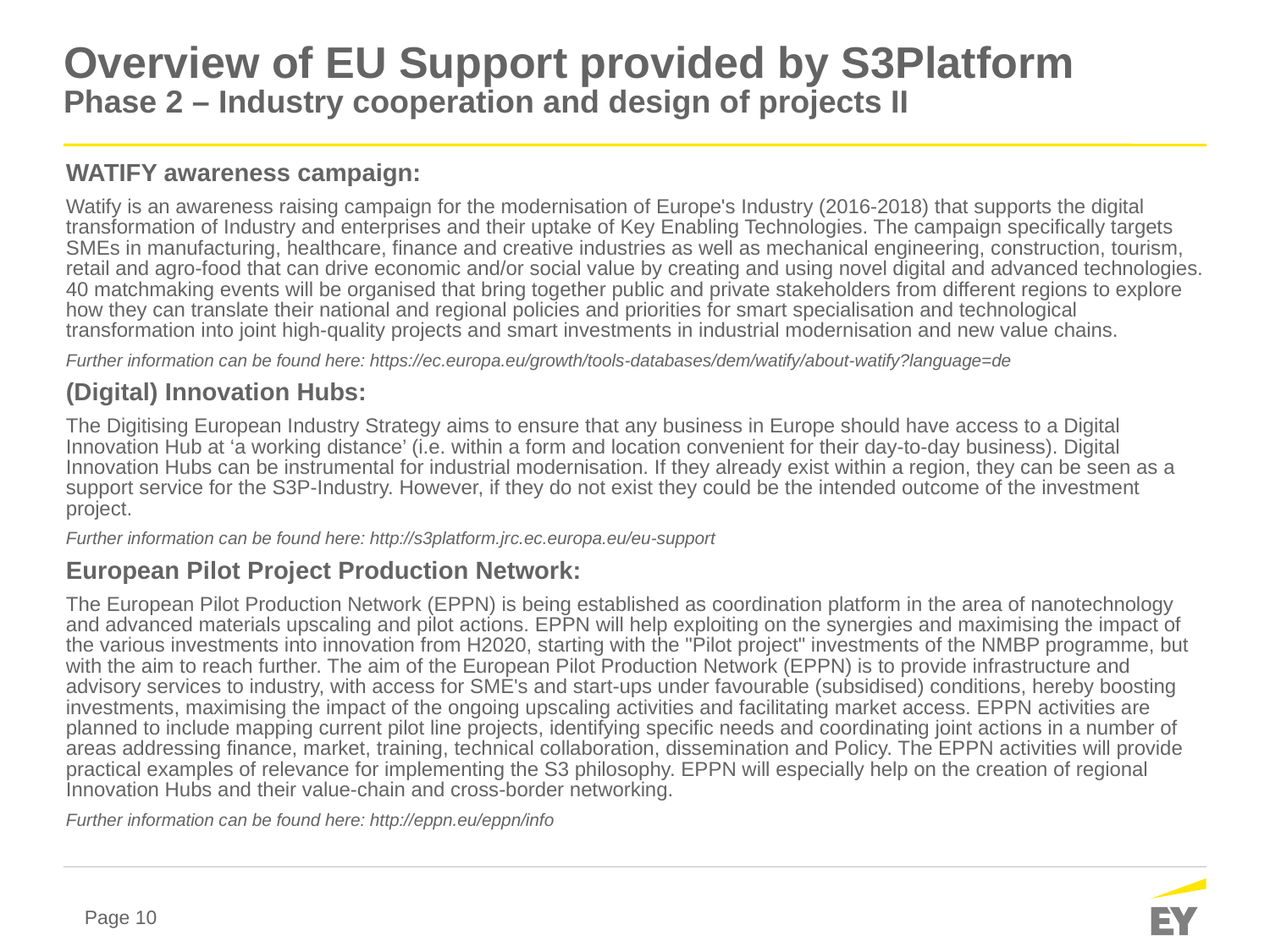

# Overview of EU Support provided by S3Platform Phase 2 – Industry cooperation and design of projects II
WATIFY awareness campaign:
Watify is an awareness raising campaign for the modernisation of Europe's Industry (2016-2018) that supports the digital transformation of Industry and enterprises and their uptake of Key Enabling Technologies. The campaign specifically targets SMEs in manufacturing, healthcare, finance and creative industries as well as mechanical engineering, construction, tourism, retail and agro-food that can drive economic and/or social value by creating and using novel digital and advanced technologies. 40 matchmaking events will be organised that bring together public and private stakeholders from different regions to explore how they can translate their national and regional policies and priorities for smart specialisation and technological transformation into joint high-quality projects and smart investments in industrial modernisation and new value chains.
Further information can be found here: https://ec.europa.eu/growth/tools-databases/dem/watify/about-watify?language=de
(Digital) Innovation Hubs:
The Digitising European Industry Strategy aims to ensure that any business in Europe should have access to a Digital Innovation Hub at ‘a working distance’ (i.e. within a form and location convenient for their day-to-day business). Digital Innovation Hubs can be instrumental for industrial modernisation. If they already exist within a region, they can be seen as a support service for the S3P-Industry. However, if they do not exist they could be the intended outcome of the investment project.
Further information can be found here: http://s3platform.jrc.ec.europa.eu/eu-support
European Pilot Project Production Network:
The European Pilot Production Network (EPPN) is being established as coordination platform in the area of nanotechnology and advanced materials upscaling and pilot actions. EPPN will help exploiting on the synergies and maximising the impact of the various investments into innovation from H2020, starting with the "Pilot project" investments of the NMBP programme, but with the aim to reach further. The aim of the European Pilot Production Network (EPPN) is to provide infrastructure and advisory services to industry, with access for SME's and start-ups under favourable (subsidised) conditions, hereby boosting investments, maximising the impact of the ongoing upscaling activities and facilitating market access. EPPN activities are planned to include mapping current pilot line projects, identifying specific needs and coordinating joint actions in a number of areas addressing finance, market, training, technical collaboration, dissemination and Policy. The EPPN activities will provide practical examples of relevance for implementing the S3 philosophy. EPPN will especially help on the creation of regional Innovation Hubs and their value-chain and cross-border networking.
Further information can be found here: http://eppn.eu/eppn/info